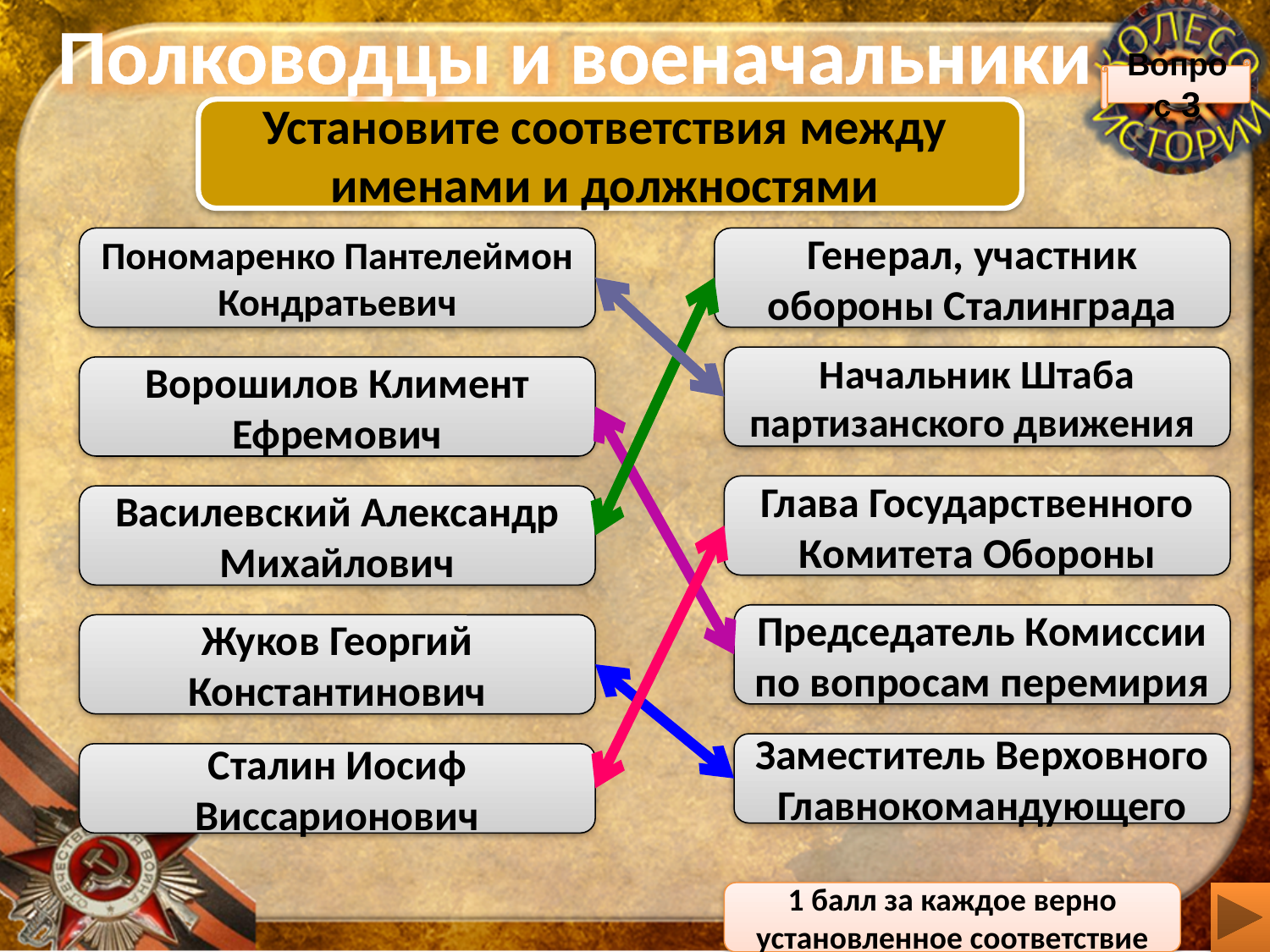

Полководцы и военачальники
Вопрос 3
Установите соответствия между  именами и должностями
Пономаренко Пантелеймон Кондратьевич
Генерал, участник обороны Сталинграда
Начальник Штаба партизанского движения
Ворошилов Климент Ефремович
Глава Государственного Комитета Обороны
Василевский Александр Михайлович
Председатель Комиссии по вопросам перемирия
Жуков Георгий Константинович
Заместитель Верховного Главнокомандующего
Сталин Иосиф Виссарионович
1 балл за каждое верно установленное соответствие